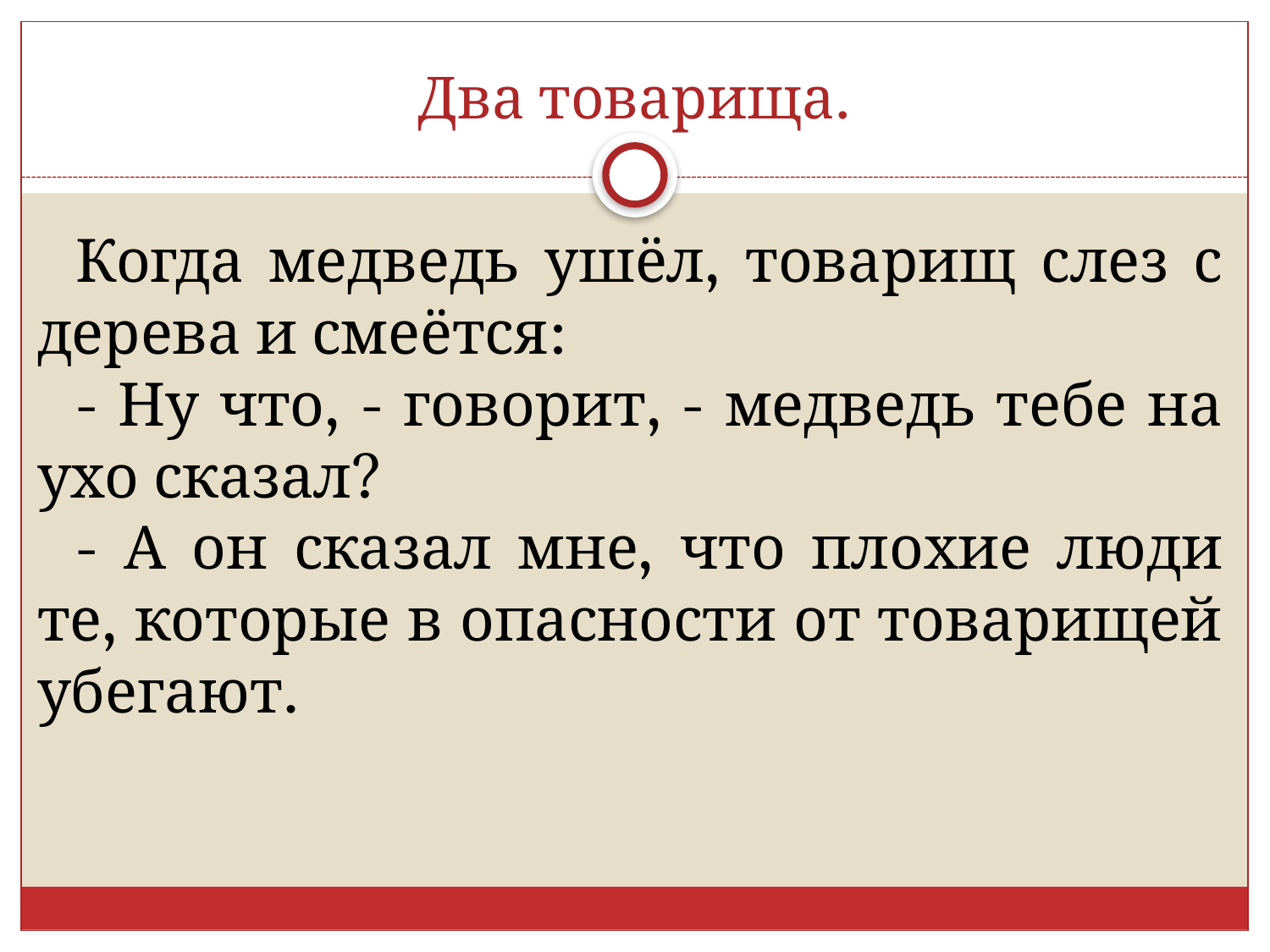

# Два товарища.
Когда медведь ушёл, товарищ слез с дерева и смеётся:
- Ну что, - говорит, - медведь тебе на ухо сказал?
- А он сказал мне, что плохие люди те, которые в опасности от товарищей убегают.